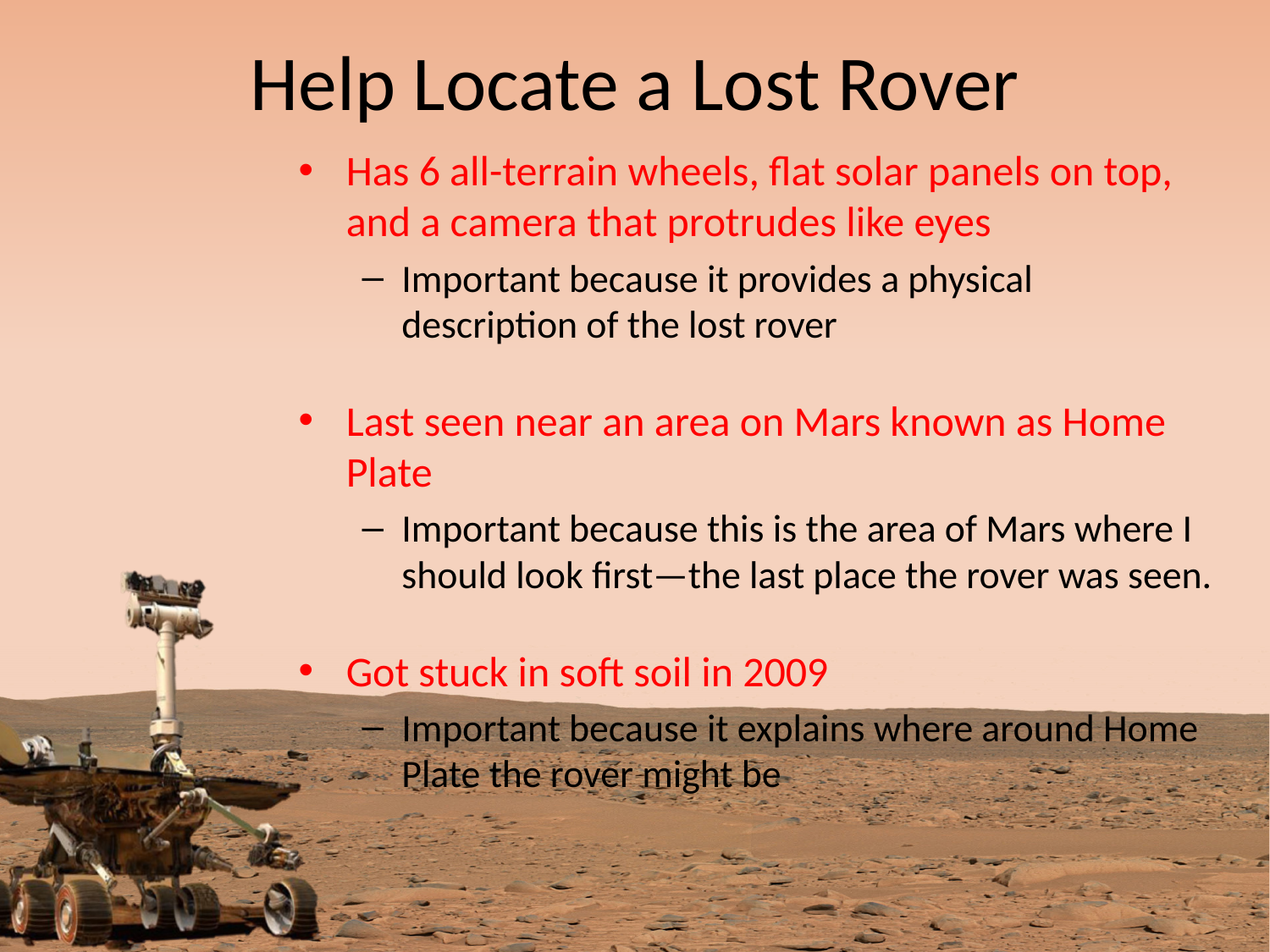

# Help Locate a Lost Rover
Has 6 all-terrain wheels, flat solar panels on top, and a camera that protrudes like eyes
Important because it provides a physical description of the lost rover

Last seen near an area on Mars known as Home Plate
Important because this is the area of Mars where I should look first—the last place the rover was seen.

Got stuck in soft soil in 2009
Important because it explains where around Home Plate the rover might be